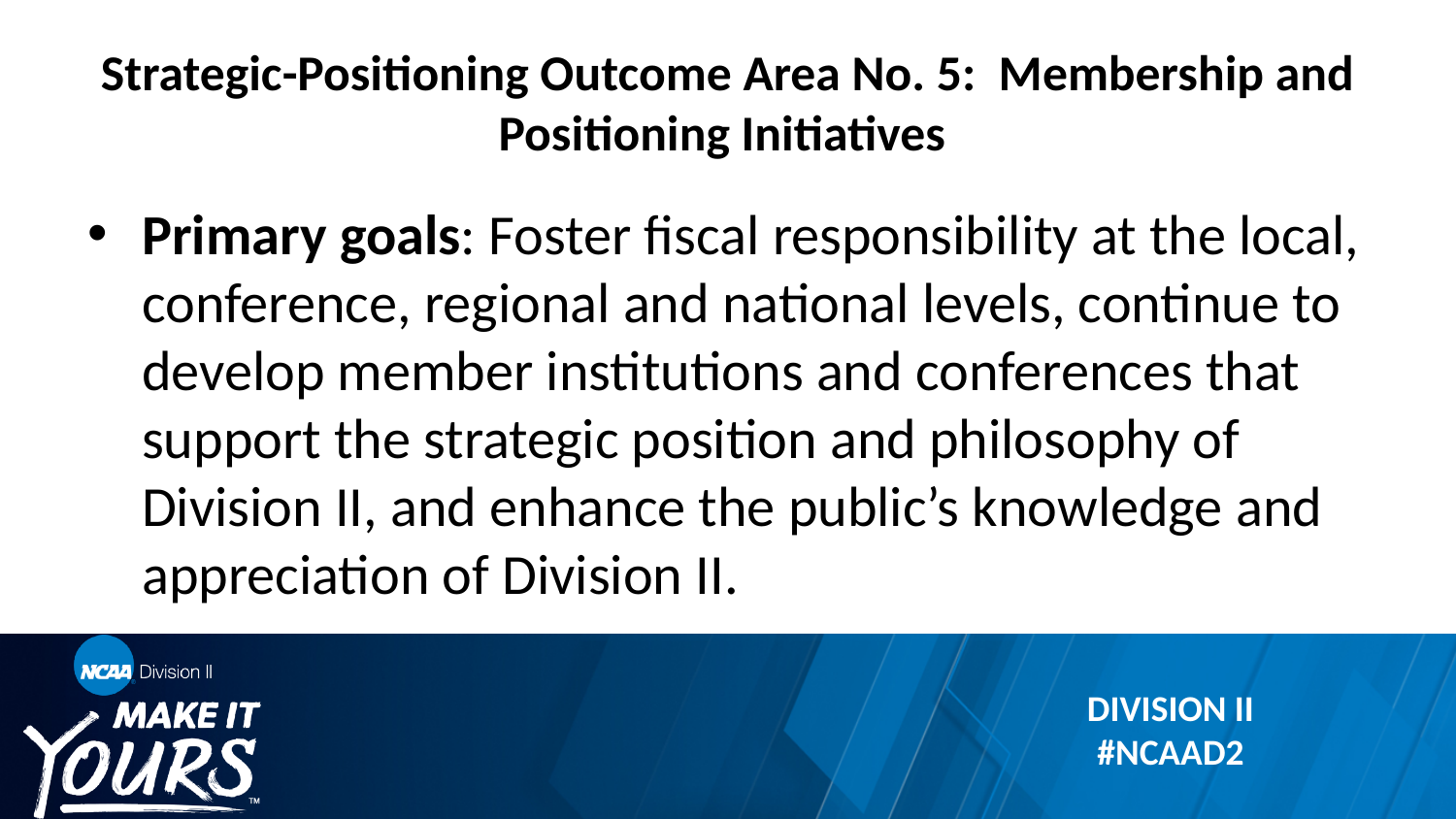

# Strategic-Positioning Outcome Area No. 5:  Membership and Positioning Initiatives
Primary goals: Foster fiscal responsibility at the local, conference, regional and national levels, continue to develop member institutions and conferences that support the strategic position and philosophy of Division II, and enhance the public’s knowledge and appreciation of Division II.